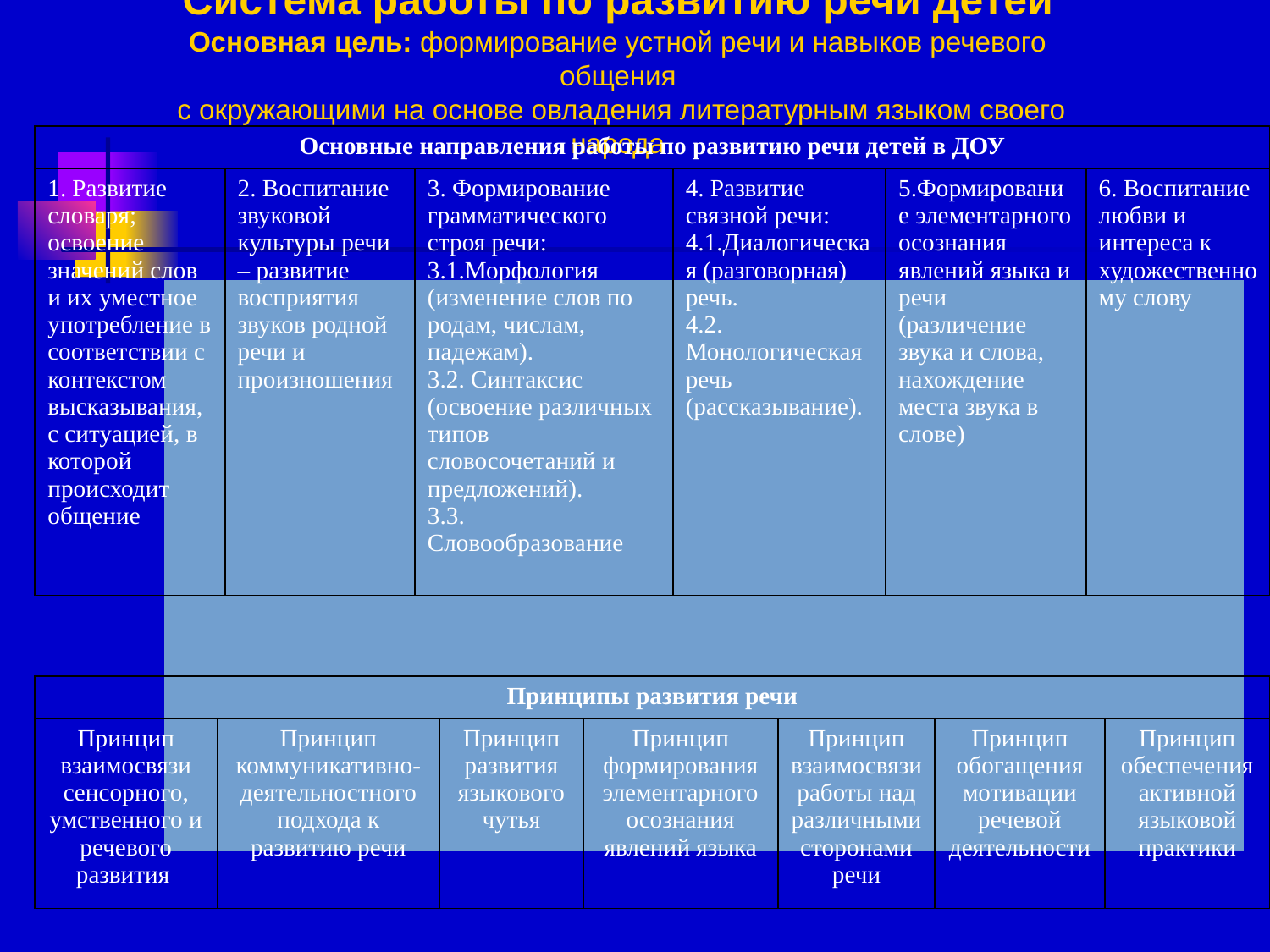

#
Система работы по развитию речи детей
Основная цель: формирование устной речи и навыков речевого общения
 с окружающими на основе овладения литературным языком своего народа

| Основные направления работы по развитию речи детей в ДОУ |  |  |  |  |  |
| --- | --- | --- | --- | --- | --- |
| 1. Развитие словаря; освоение значений слов и их уместное употребление в соответствии с контекстом высказывания, с ситуацией, в которой происходит общение | 2. Воспитание звуковой культуры речи – развитие восприятия звуков родной речи и произношения | 3. Формирование грамматического строя речи: 3.1.Морфология (изменение слов по родам, числам, падежам). 3.2. Синтаксис (освоение различных типов словосочетаний и предложений). 3.3. Словообразование | 4. Развитие связной речи: 4.1.Диалогическая (разговорная) речь. 4.2. Монологическая речь (рассказывание). | 5.Формирование элементарного осознания явлений языка и речи (различение звука и слова, нахождение места звука в слове) | 6. Воспитание любви и интереса к художественному слову |

| Принципы развития речи |  |  |  |  |  |  |
| --- | --- | --- | --- | --- | --- | --- |
| Принцип взаимосвязи сенсорного, умственного и речевого развития | Принцип коммуникативно- деятельностного подхода к развитию речи | Принцип развития языкового чутья | Принцип формирования элементарного осознания явлений языка | Принцип взаимосвязи работы над различными сторонами речи | Принцип обогащения мотивации речевой деятельности | Принцип обеспечения активной языковой практики |